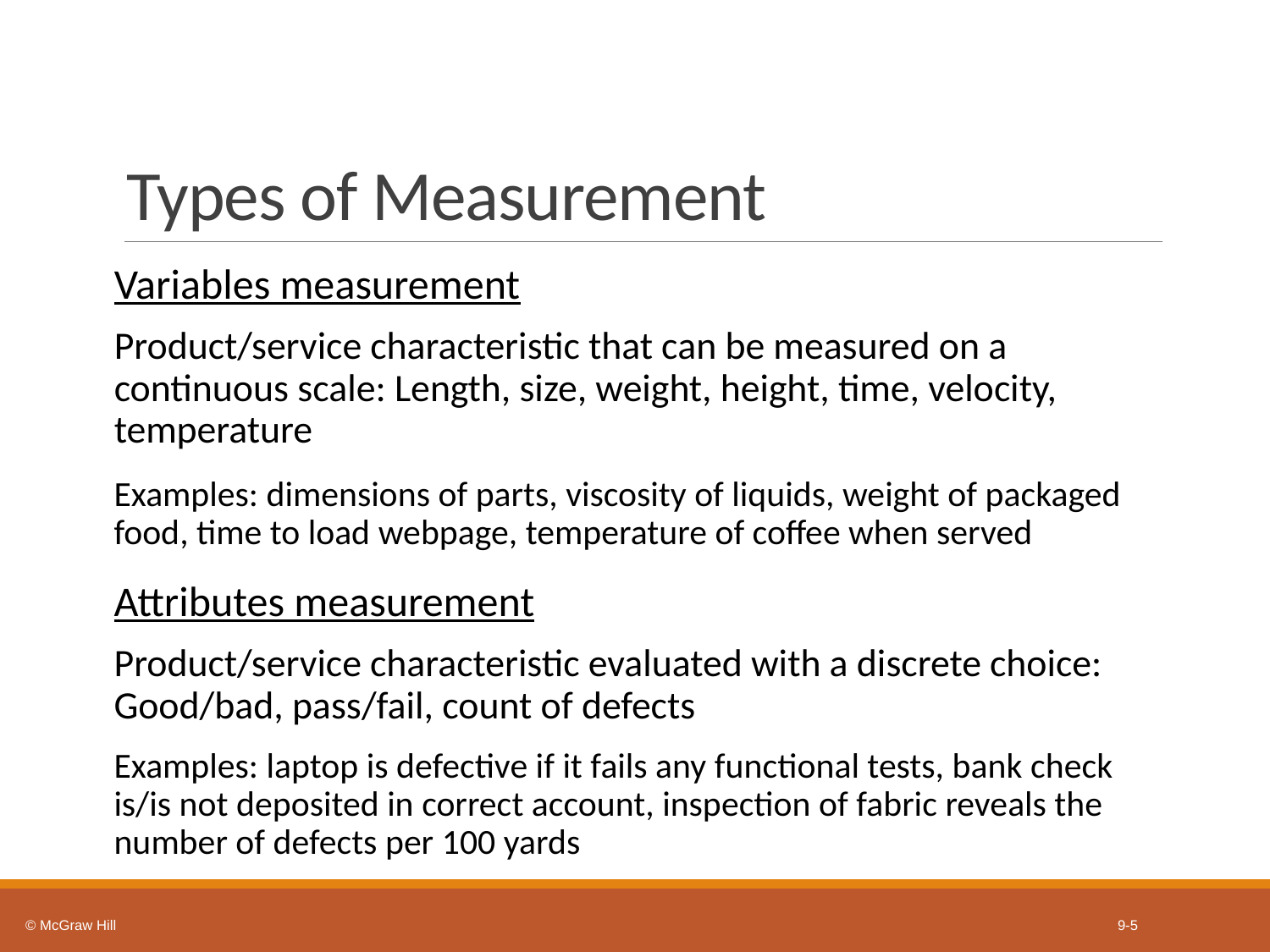

# Types of Measurement
Variables measurement
Product/service characteristic that can be measured on a continuous scale: Length, size, weight, height, time, velocity, temperature
Examples: dimensions of parts, viscosity of liquids, weight of packaged food, time to load webpage, temperature of coffee when served
Attributes measurement
Product/service characteristic evaluated with a discrete choice: Good/bad, pass/fail, count of defects
Examples: laptop is defective if it fails any functional tests, bank check is/is not deposited in correct account, inspection of fabric reveals the number of defects per 100 yards